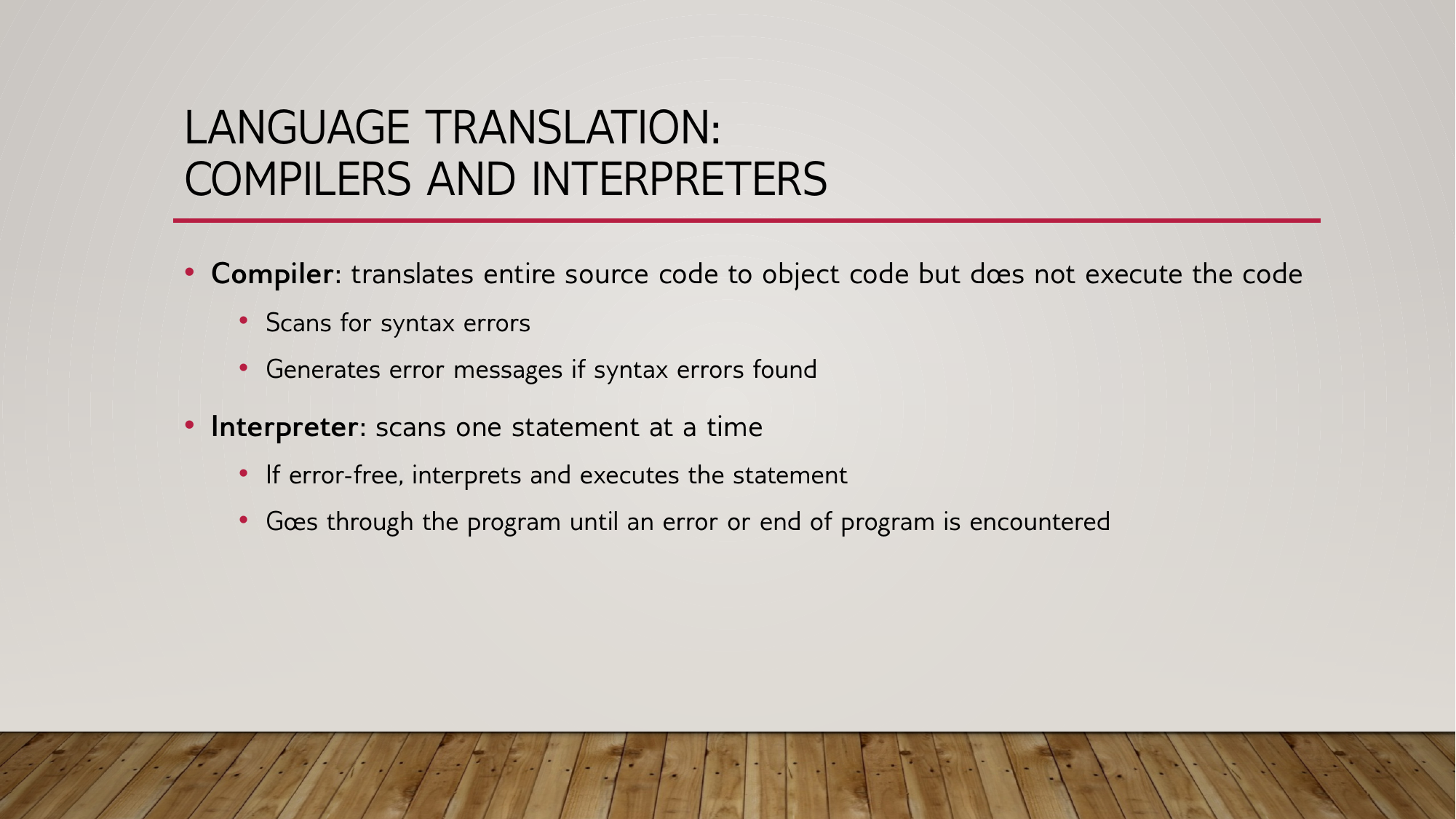

# Language Translation: Compilers and Interpreters
Compiler: translates entire source code to object code but does not execute the code
Scans for syntax errors
Generates error messages if syntax errors found
Interpreter: scans one statement at a time
If error-free, interprets and executes the statement
Goes through the program until an error or end of program is encountered